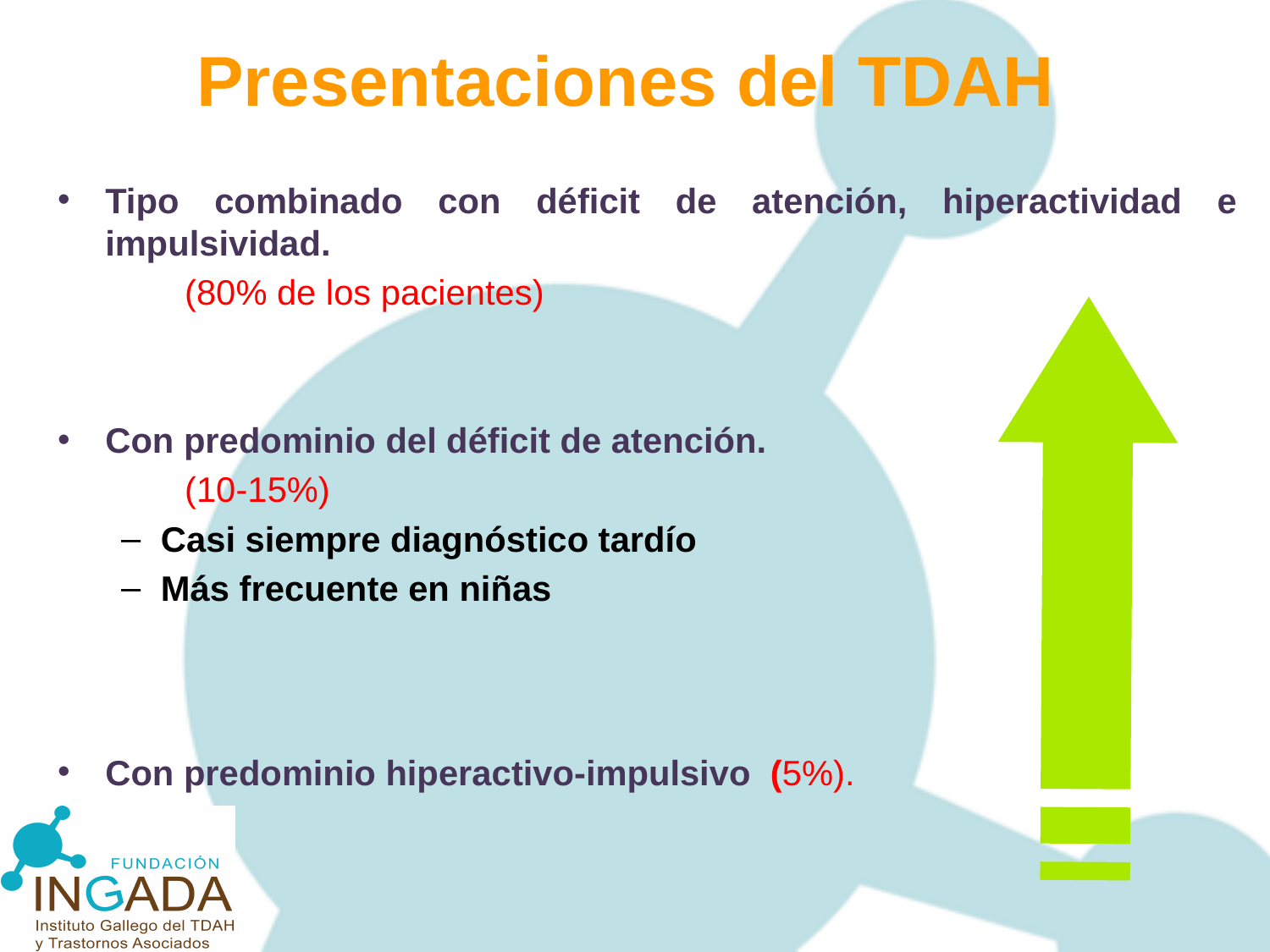

Presentaciones del TDAH

Tipo combinado con déficit de atención, hiperactividad e impulsividad.
	(80% de los pacientes)

Con predominio del déficit de atención.
	(10-15%)
Casi siempre diagnóstico tardío
Más frecuente en niñas

Con predominio hiperactivo-impulsivo  (5%).